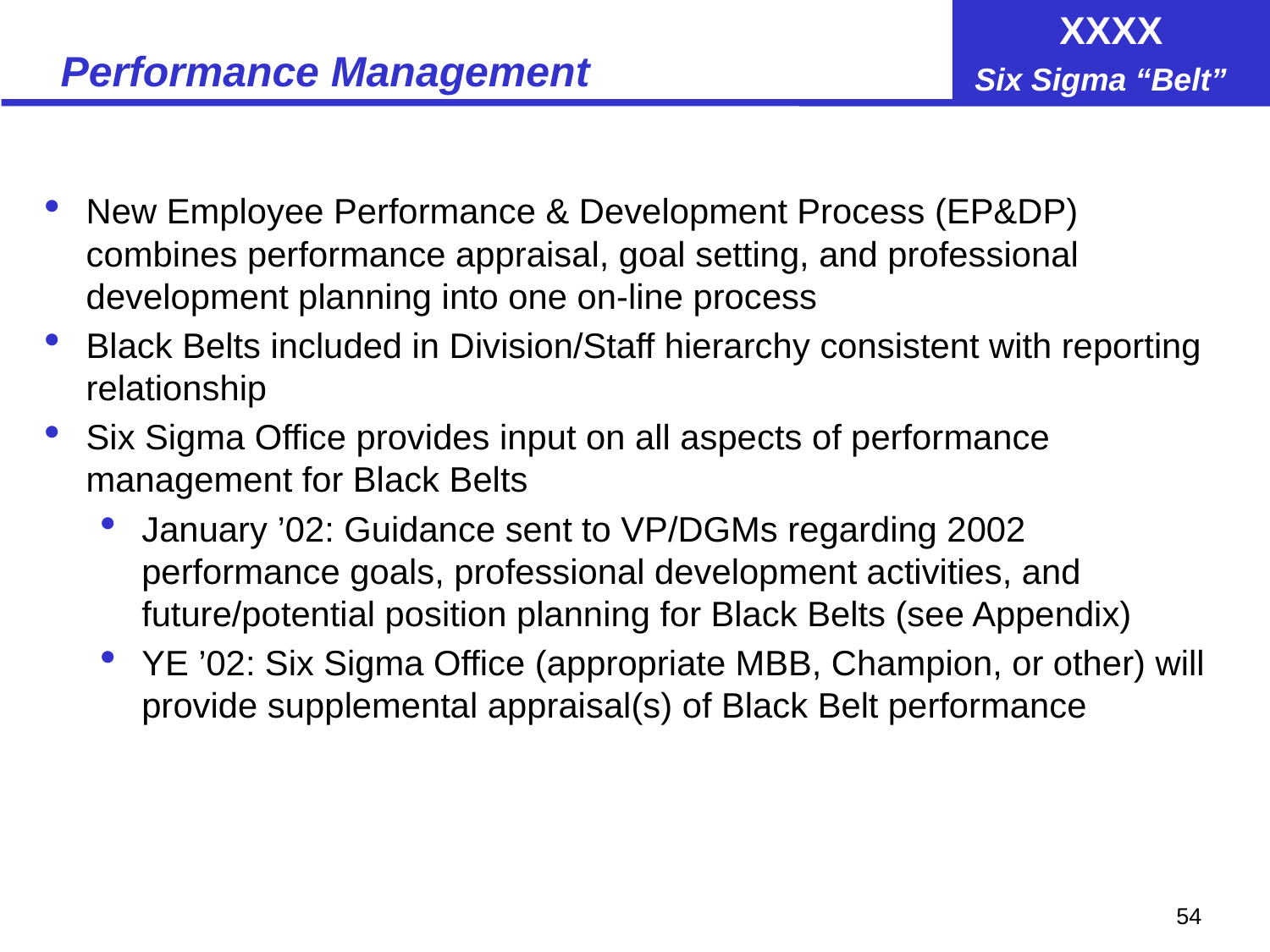

# Performance Management
New Employee Performance & Development Process (EP&DP) combines performance appraisal, goal setting, and professional development planning into one on-line process
Black Belts included in Division/Staff hierarchy consistent with reporting relationship
Six Sigma Office provides input on all aspects of performance management for Black Belts
January ’02: Guidance sent to VP/DGMs regarding 2002 performance goals, professional development activities, and future/potential position planning for Black Belts (see Appendix)
YE ’02: Six Sigma Office (appropriate MBB, Champion, or other) will provide supplemental appraisal(s) of Black Belt performance